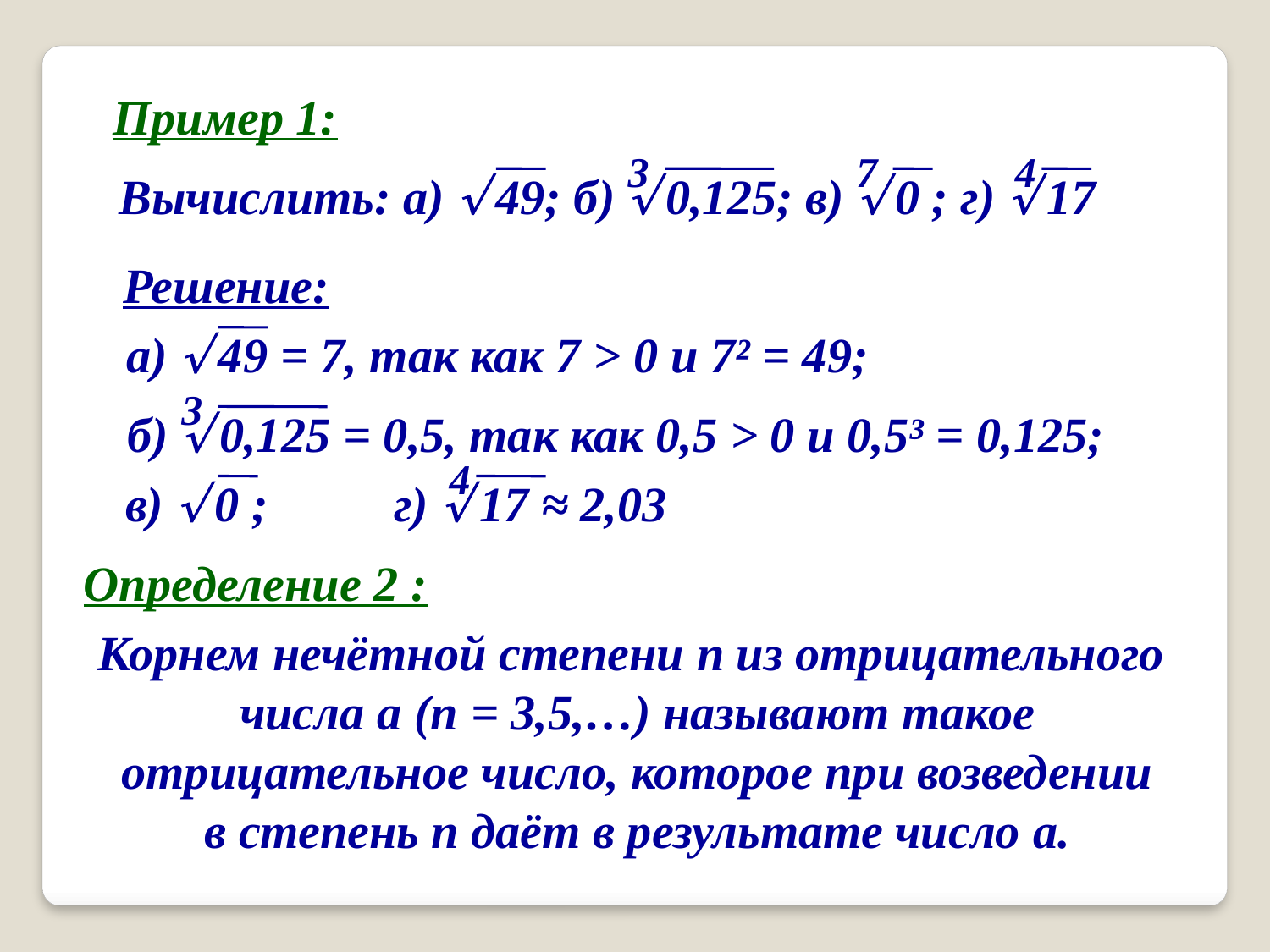

Пример 1:
3
7
4
Вычислить: а) √ 49; б) √ 0,125; в) √ 0 ; г) √ 17
Решение:
а) √ 49 = 7, так как 7 > 0 и 7² = 49;
3
б) √ 0,125 = 0,5, так как 0,5 > 0 и 0,5³ = 0,125;
4
 в) √ 0 ;
 г) √ 17 ≈ 2,03
Определение 2 :
Корнем нечётной степени n из отрицательного
 числа a (n = 3,5,…) называют такое
 отрицательное число, которое при возведении
 в степень n даёт в результате число a.